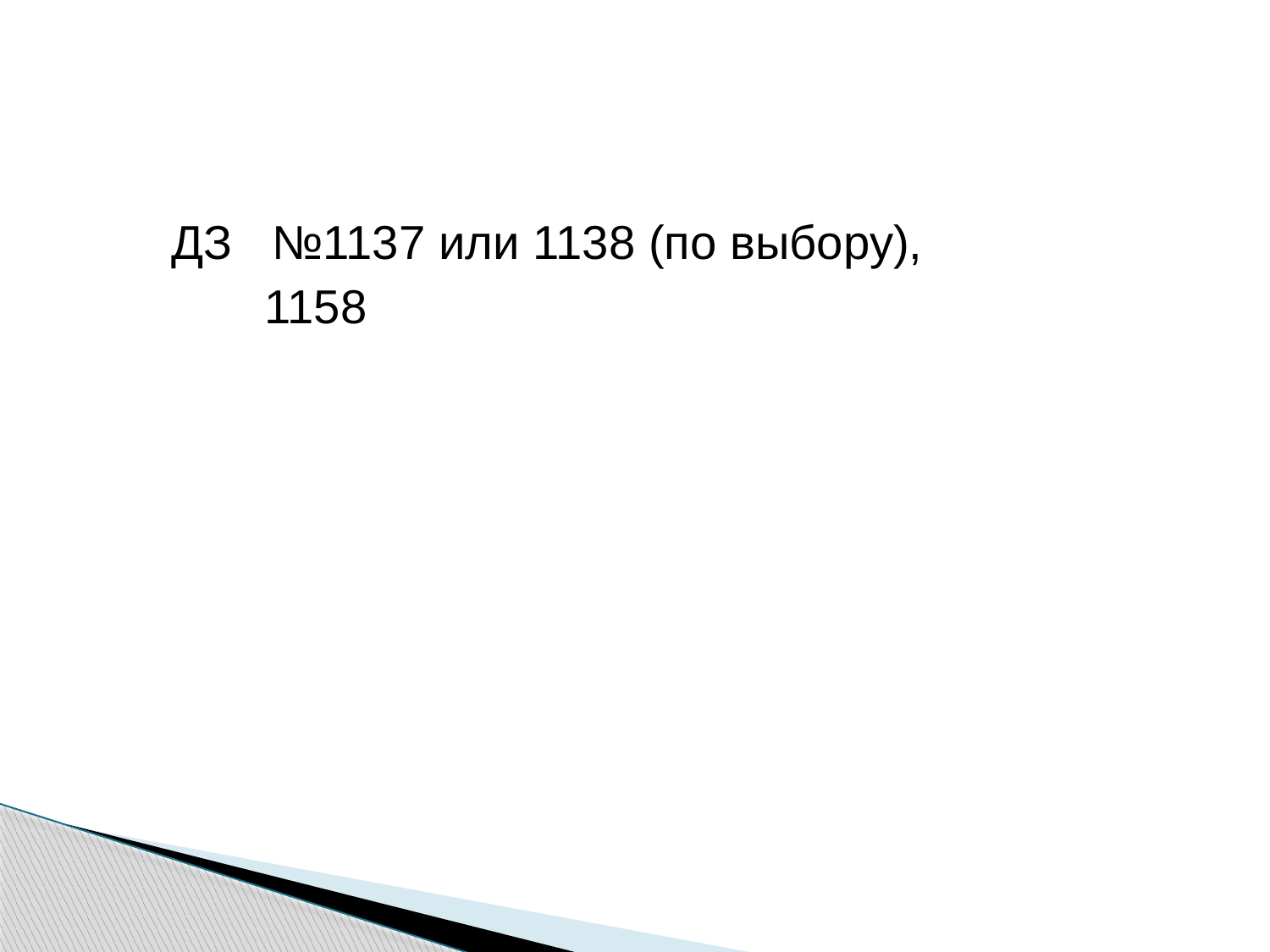

#
      ДЗ   №1137 или 1138 (по выбору),
             1158